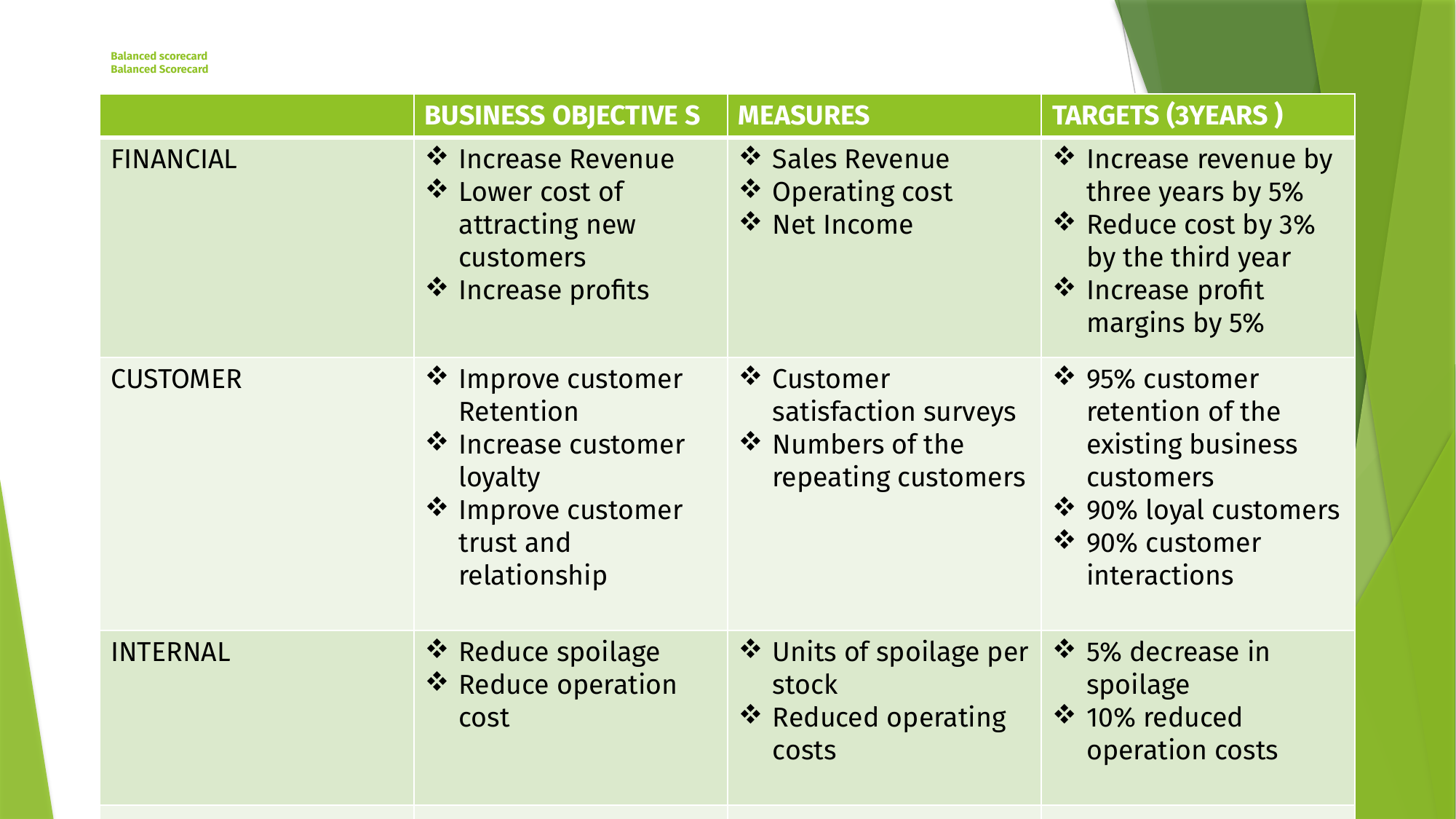

# Balanced scorecard Balanced Scorecard
|  | BUSINESS OBJECTIVE S | MEASURES | TARGETS (3YEARS ) |
| --- | --- | --- | --- |
| FINANCIAL | Increase Revenue Lower cost of attracting new customers Increase profits | Sales Revenue Operating cost Net Income | Increase revenue by three years by 5% Reduce cost by 3% by the third year Increase profit margins by 5% |
| CUSTOMER | Improve customer Retention Increase customer loyalty Improve customer trust and relationship | Customer satisfaction surveys Numbers of the repeating customers | 95% customer retention of the existing business customers 90% loyal customers 90% customer interactions |
| INTERNAL | Reduce spoilage Reduce operation cost | Units of spoilage per stock Reduced operating costs | 5% decrease in spoilage 10% reduced operation costs |
|  |  |  |  |